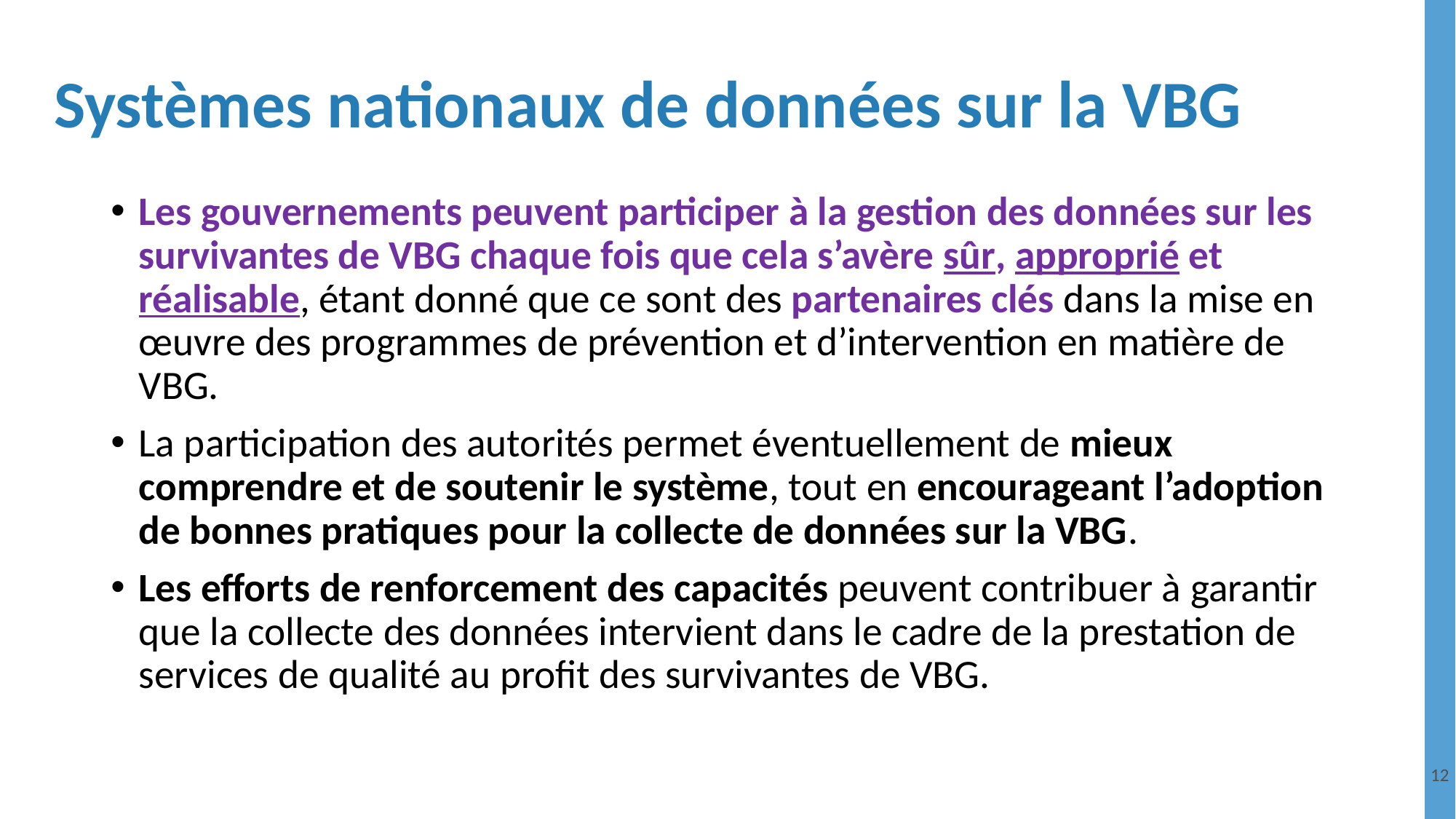

Systèmes nationaux de données sur la VBG
Les gouvernements peuvent participer à la gestion des données sur les survivantes de VBG chaque fois que cela s’avère sûr, approprié et réalisable, étant donné que ce sont des partenaires clés dans la mise en œuvre des programmes de prévention et d’intervention en matière de VBG.
La participation des autorités permet éventuellement de mieux comprendre et de soutenir le système, tout en encourageant l’adoption de bonnes pratiques pour la collecte de données sur la VBG.
Les efforts de renforcement des capacités peuvent contribuer à garantir que la collecte des données intervient dans le cadre de la prestation de services de qualité au profit des survivantes de VBG.